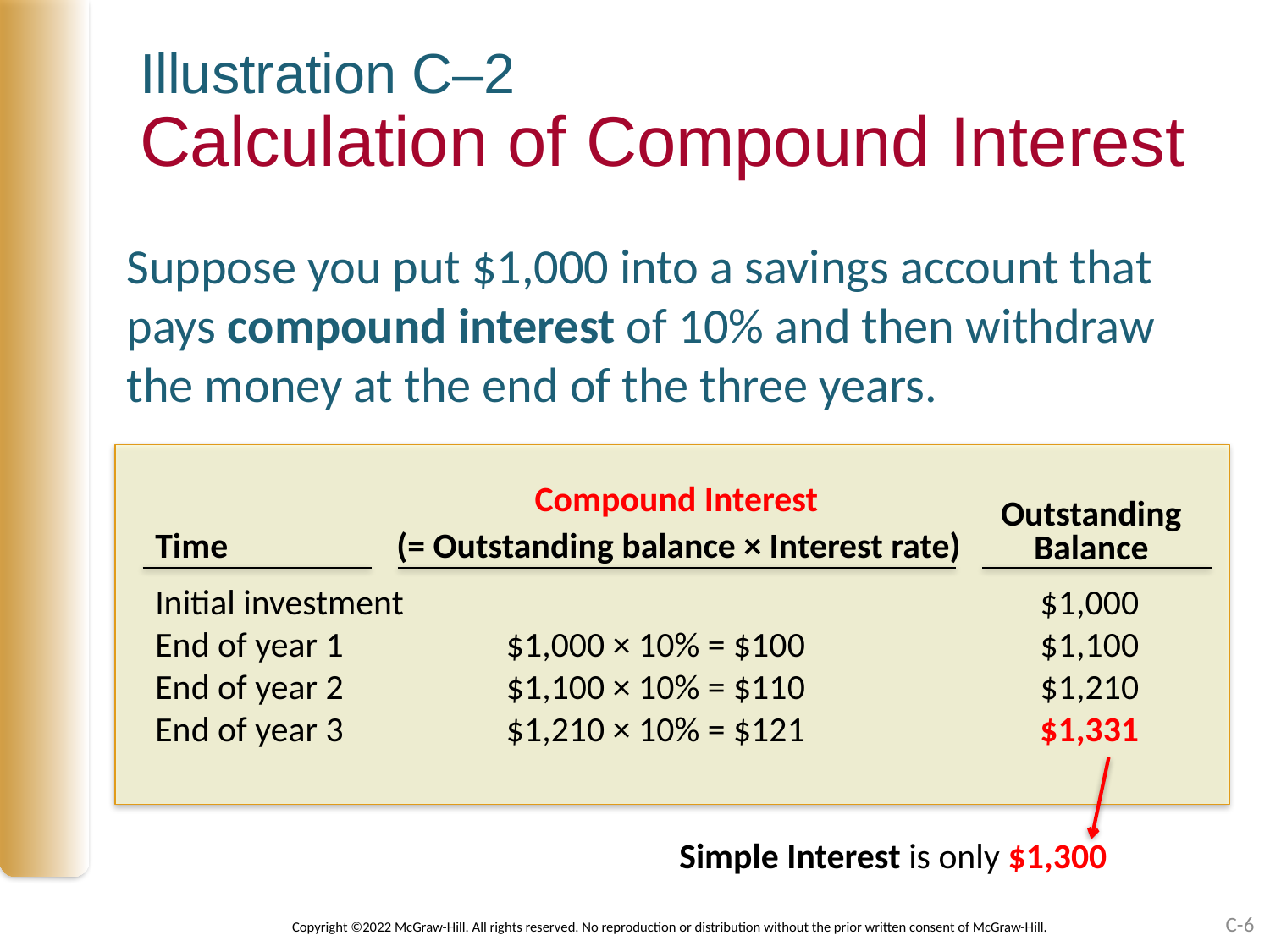

# Illustration C–2 Calculation of Compound Interest
Suppose you put $1,000 into a savings account that pays compound interest of 10% and then withdraw the money at the end of the three years.

Compound Interest
Outstanding
Balance
Time                     (= Outstanding balance × Interest rate)
Initial investment	 $1,000
End of year 1	$1,000 × 10% = $100	 $1,100
End of year 2	$1,100 × 10% = $110	 $1,210
End of year 3	$1,210 × 10% = $121	 $1,331
Simple Interest is only $1,300
C-6
Copyright ©2022 McGraw-Hill. All rights reserved. No reproduction or distribution without the prior written consent of McGraw-Hill.